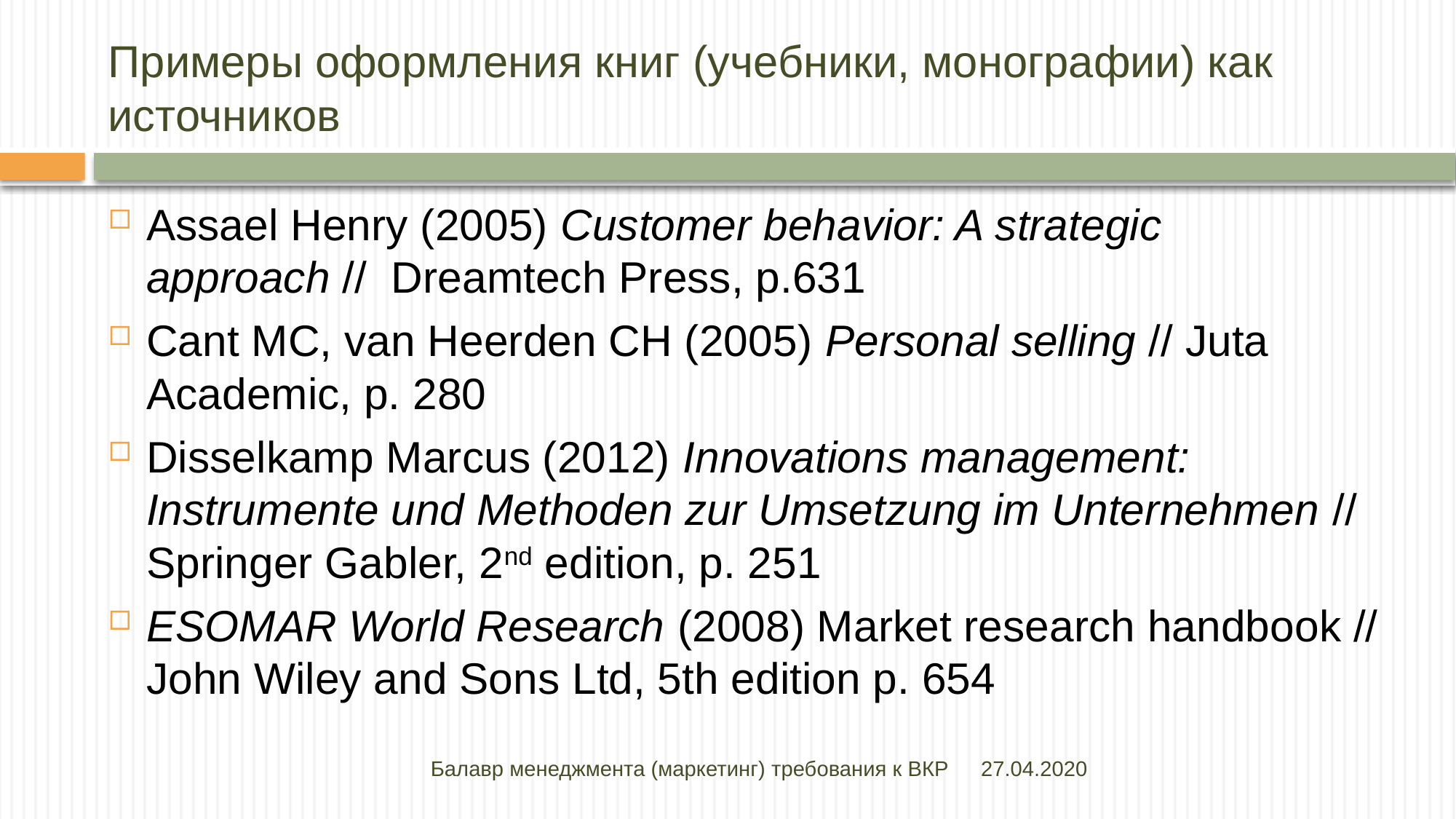

# Примеры оформления книг (учебники, монографии) как источников
Assael Henry (2005) Customer behavior: A strategic approach //  Dreamtech Press, p.631
Cant MC, van Heerden CH (2005) Personal selling // Juta Academic, p. 280
Disselkamp Marcus (2012) Innovations management: Instrumente und Methoden zur Umsetzung im Unternehmen // Springer Gabler, 2nd edition, p. 251
ESOMAR World Research (2008) Market research handbook // John Wiley and Sons Ltd, 5th edition p. 654

Балавр менеджмента (маркетинг) требования к ВКР
27.04.2020